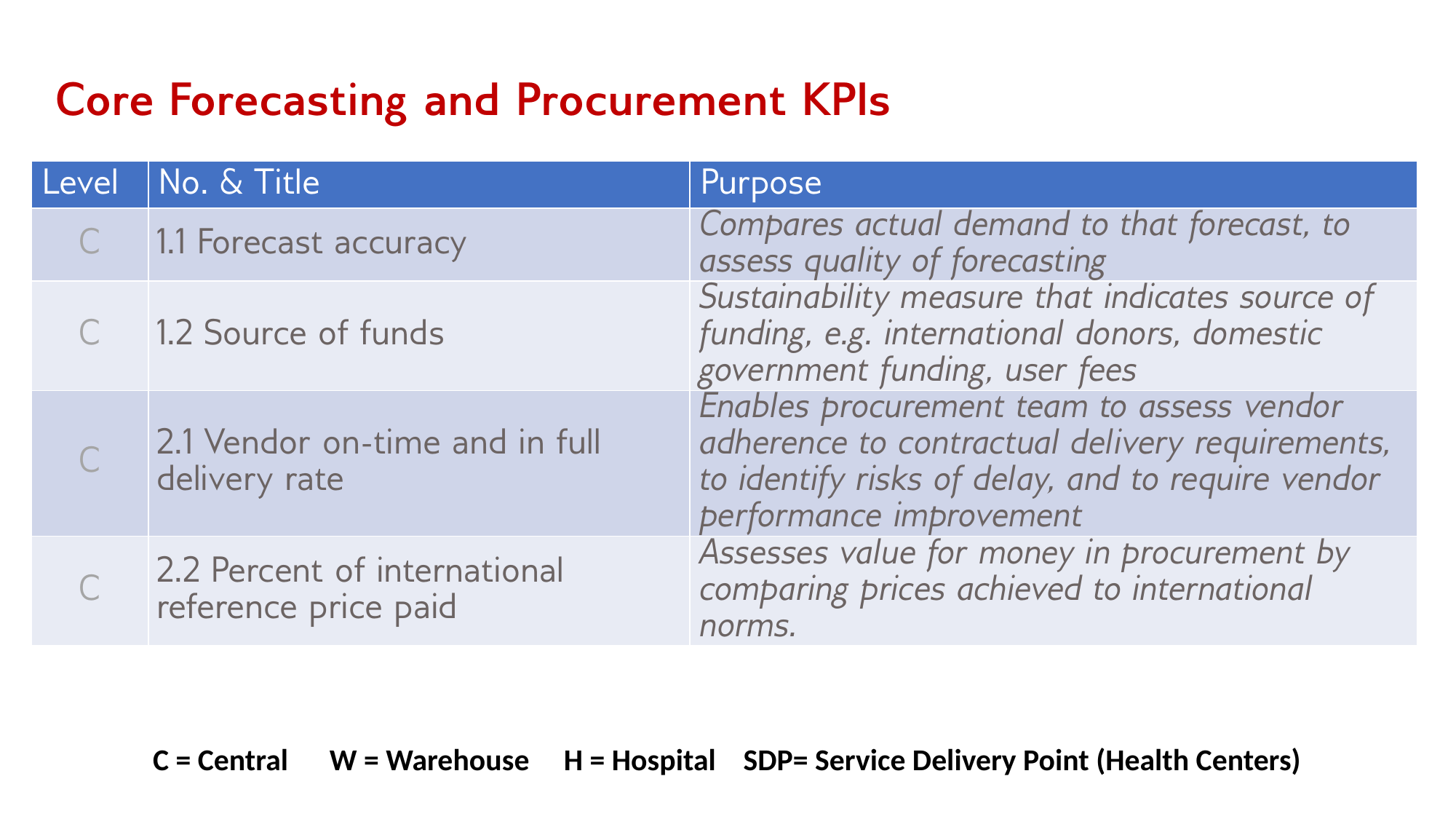

# Core Forecasting and Procurement KPIs
| Level | No. & Title | Purpose |
| --- | --- | --- |
| C | 1.1 Forecast accuracy | Compares actual demand to that forecast, to assess quality of forecasting |
| C | 1.2 Source of funds | Sustainability measure that indicates source of funding, e.g. international donors, domestic government funding, user fees |
| C | 2.1 Vendor on-time and in full delivery rate | Enables procurement team to assess vendor adherence to contractual delivery requirements, to identify risks of delay, and to require vendor performance improvement |
| C | 2.2 Percent of international reference price paid | Assesses value for money in procurement by comparing prices achieved to international norms. |

4
C = Central      W = Warehouse     H = Hospital    SDP= Service Delivery Point (Health Centers)